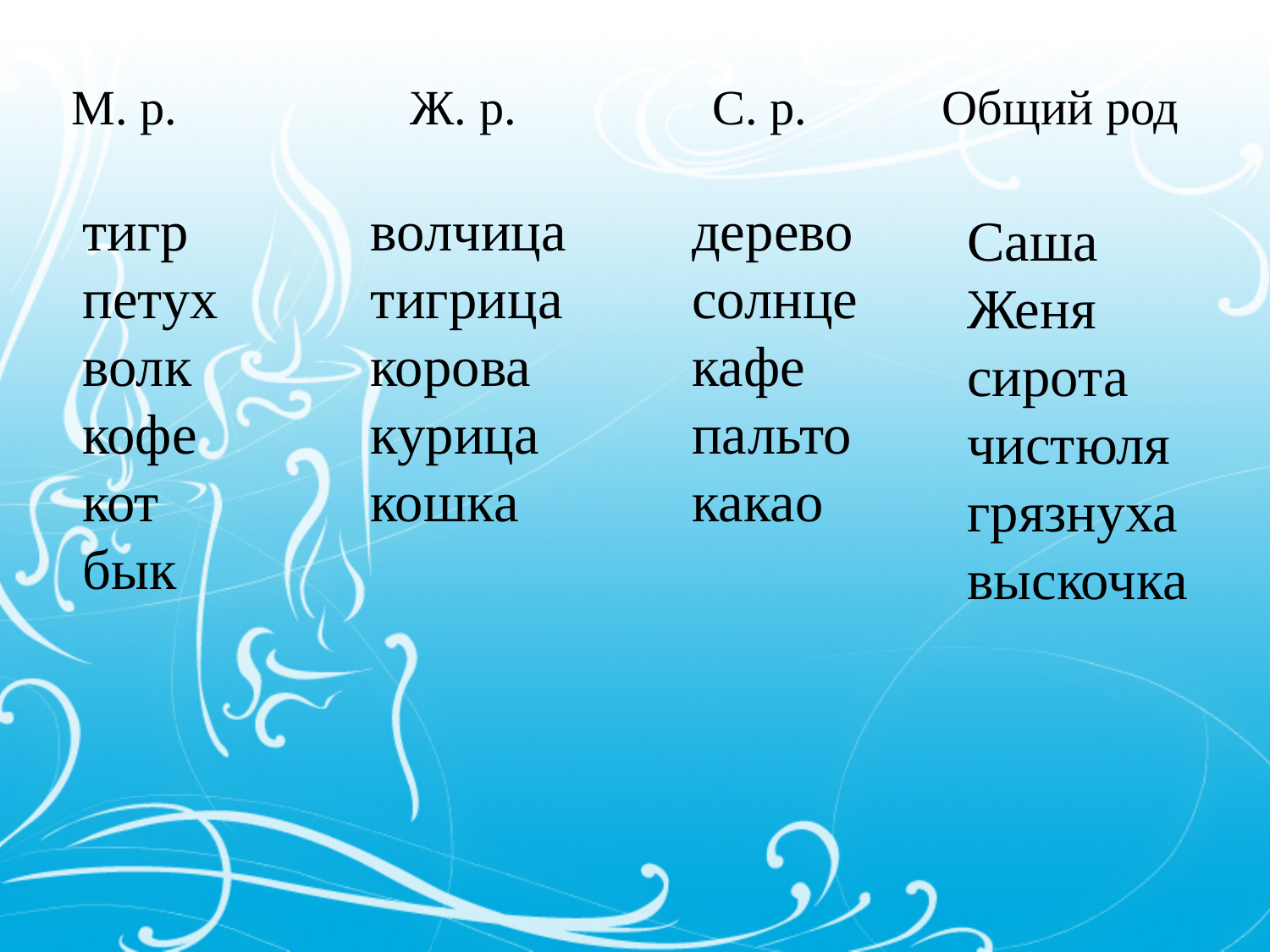

М. р.                   Ж. р.                С. р.           Общий род
тигр
петух
волк
кофе
кот
бык
волчица
тигрица
корова
курица
кошка
дерево
солнце
кафе
пальто
какао
Саша
Женя
сирота
чистюля
грязнуха
выскочка